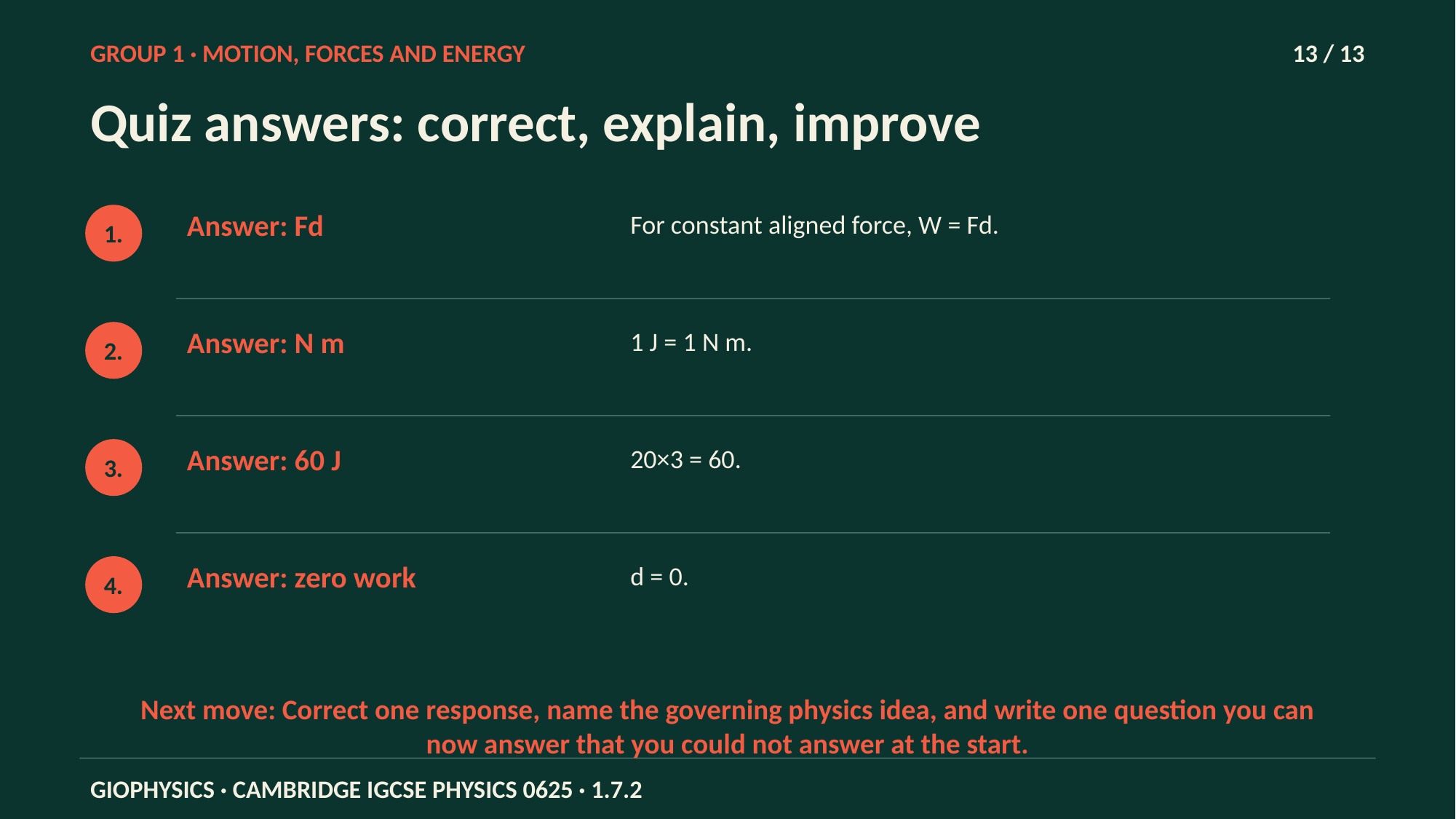

GROUP 1 · MOTION, FORCES AND ENERGY
13 / 13
Quiz answers: correct, explain, improve
Answer: Fd
For constant aligned force, W = Fd.

1.

Answer: N m
1 J = 1 N m.

2.

Answer: 60 J
20×3 = 60.

3.

Answer: zero work
d = 0.

4.
Next move: Correct one response, name the governing physics idea, and write one question you can now answer that you could not answer at the start.

GIOPHYSICS · CAMBRIDGE IGCSE PHYSICS 0625 · 1.7.2